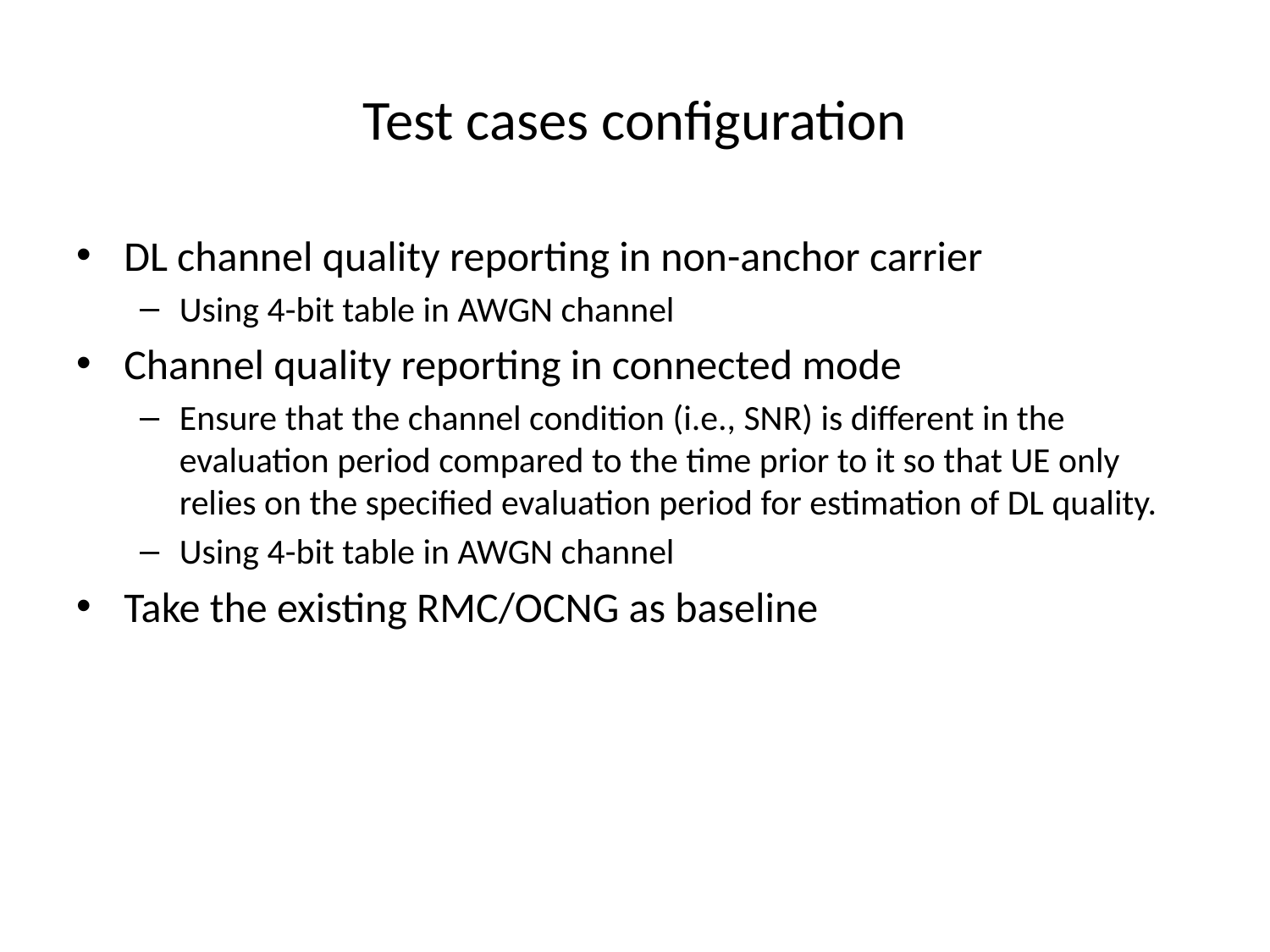

# Test cases configuration
DL channel quality reporting in non-anchor carrier
Using 4-bit table in AWGN channel
Channel quality reporting in connected mode
Ensure that the channel condition (i.e., SNR) is different in the evaluation period compared to the time prior to it so that UE only relies on the specified evaluation period for estimation of DL quality.
Using 4-bit table in AWGN channel
Take the existing RMC/OCNG as baseline